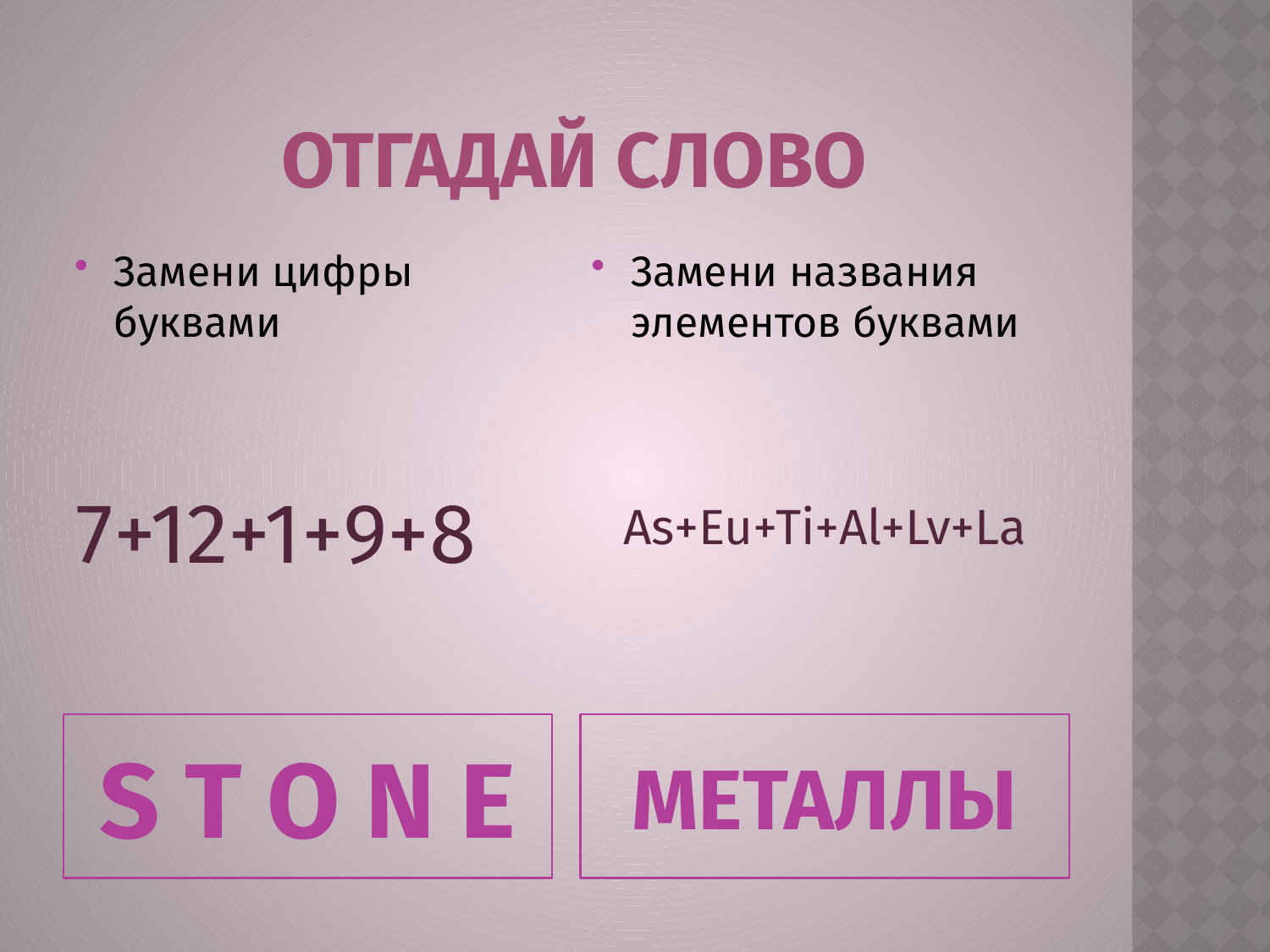

# отгадай слово
Замени цифры буквами

7+12+1+9+8

Замени названия элементов буквами

As+Eu+Ti+Al+Lv+La
S T O N E
МЕТАЛЛЫ